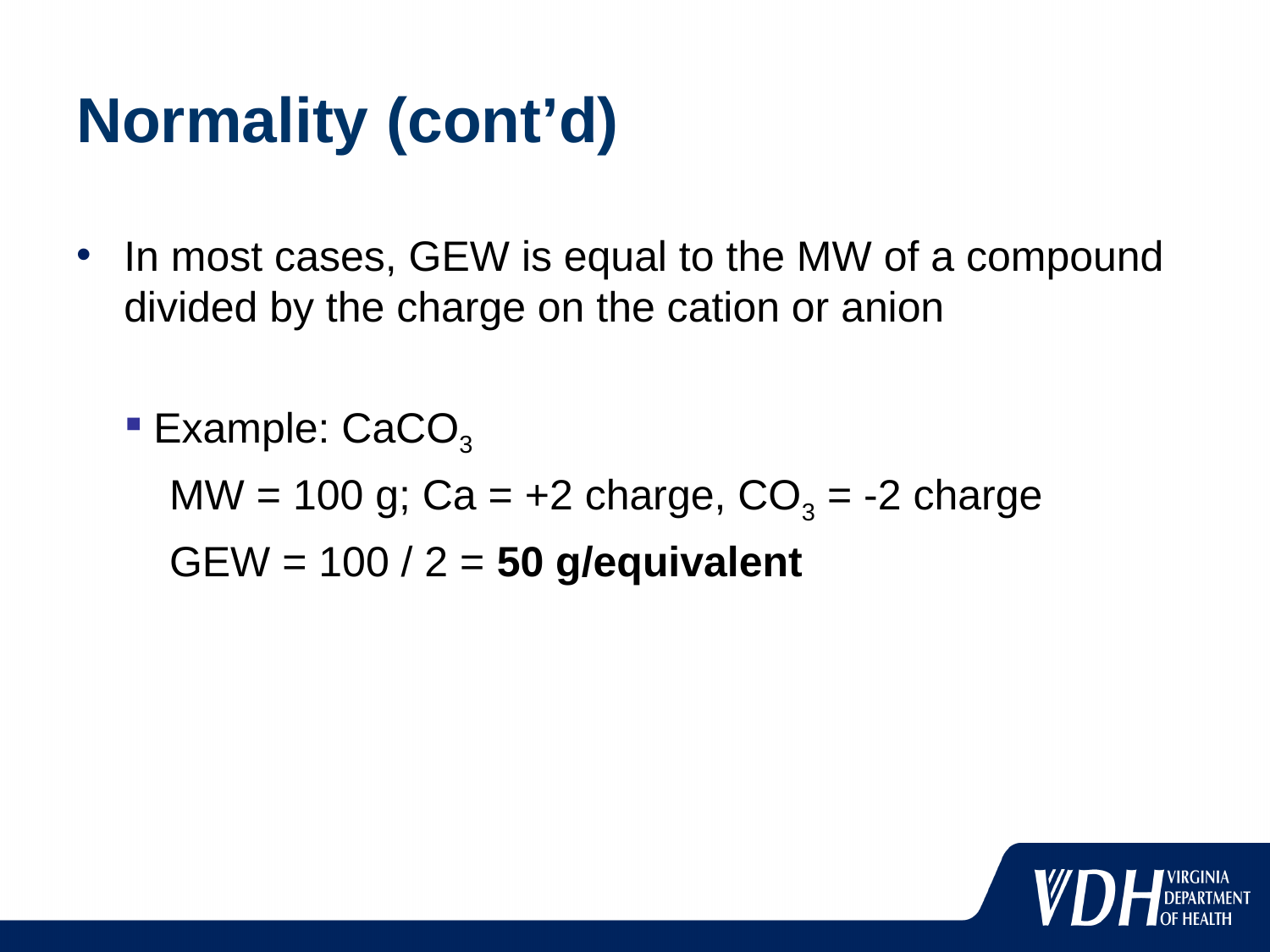

# Normality (cont’d)
In most cases, GEW is equal to the MW of a compound divided by the charge on the cation or anion

Example: CaCO3
	MW = 100 g; Ca = +2 charge, CO3 = -2 charge
	GEW = 100 / 2 = 50 g/equivalent